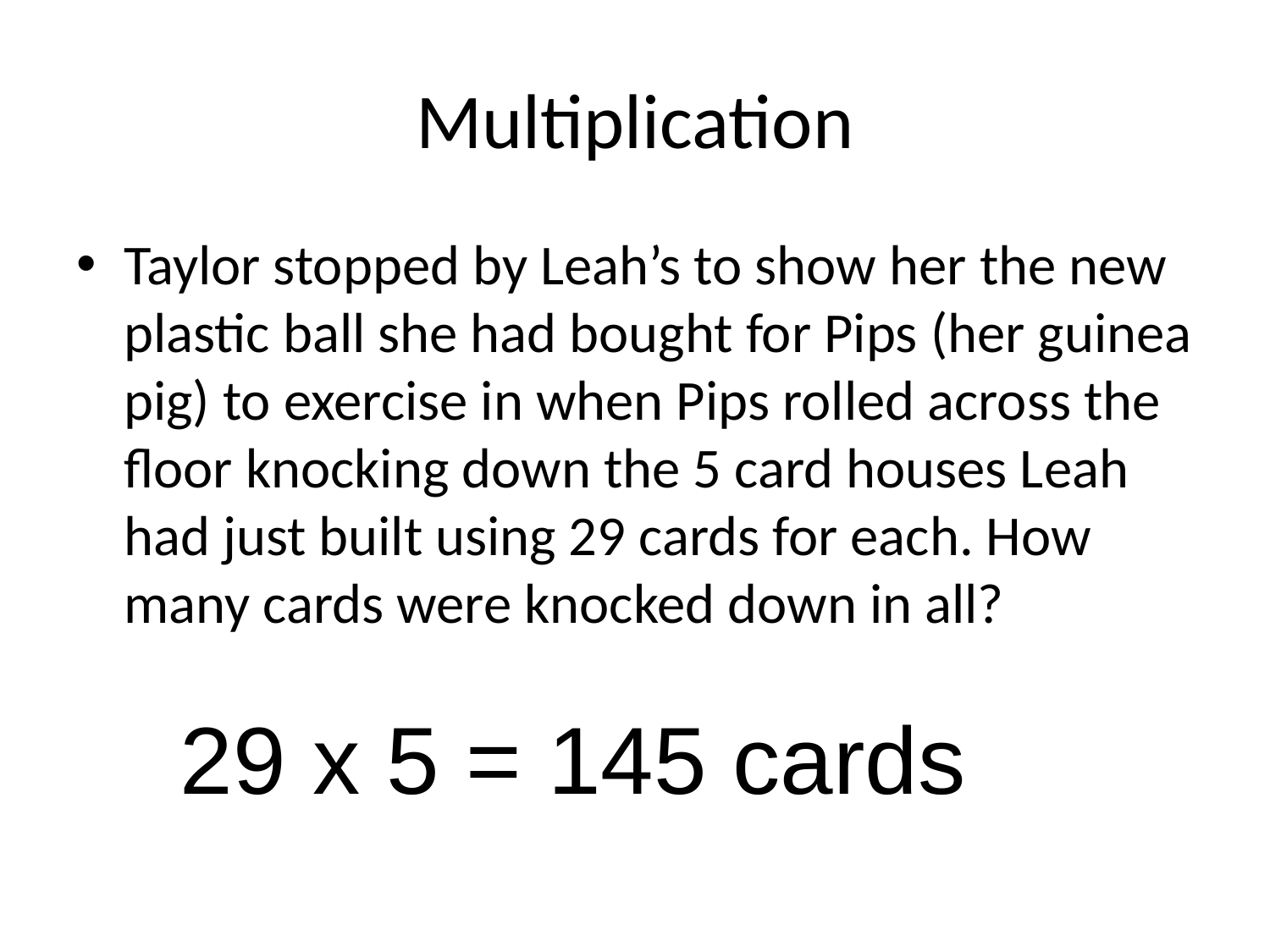

# Multiplication
Taylor stopped by Leah’s to show her the new plastic ball she had bought for Pips (her guinea pig) to exercise in when Pips rolled across the floor knocking down the 5 card houses Leah had just built using 29 cards for each. How many cards were knocked down in all?

29 x 5 = 145 cards